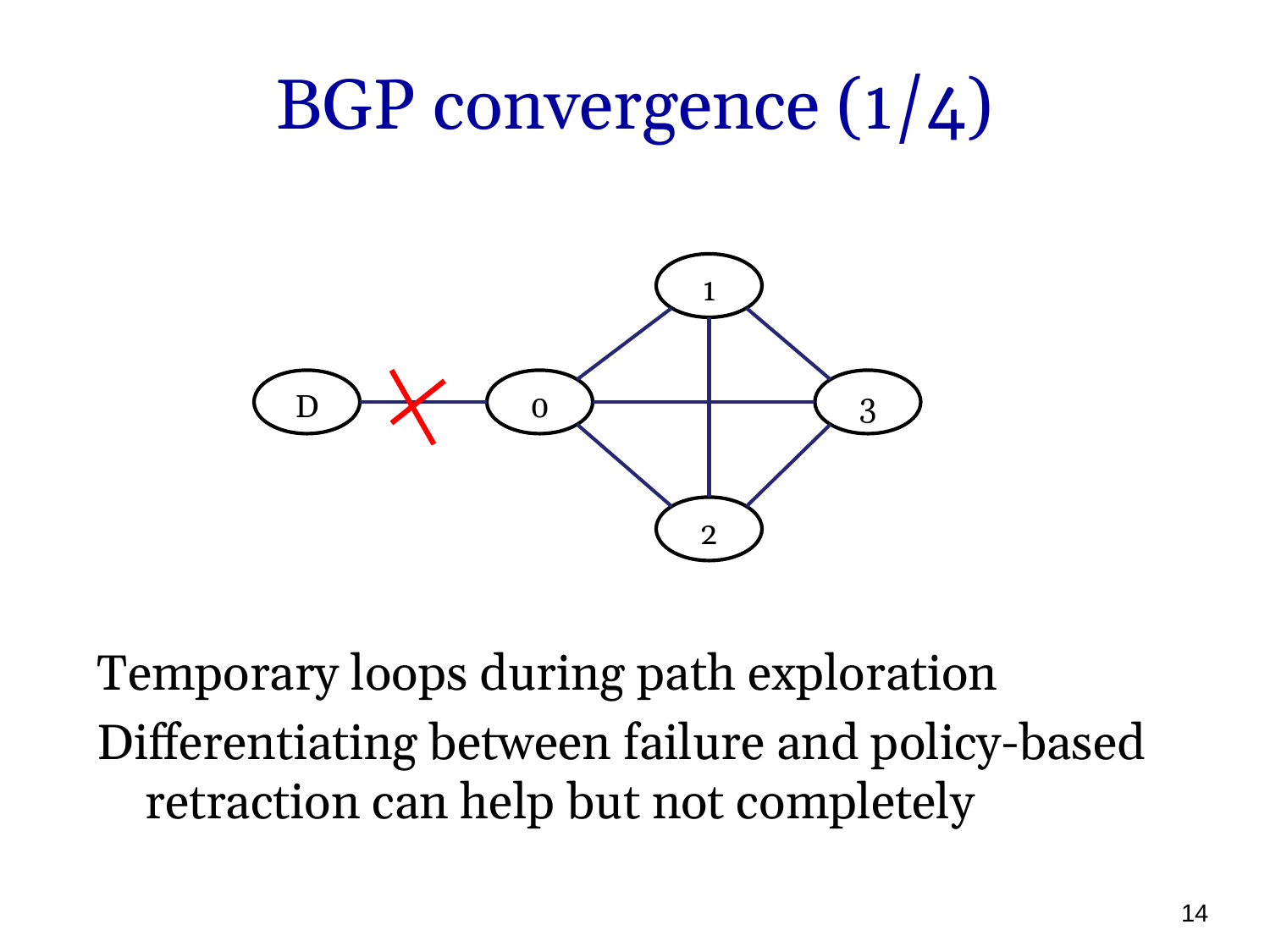

# BGP convergence (1/4)
1
D
0
3
2
Temporary loops during path exploration
Differentiating between failure and policy-based retraction can help but not completely
14